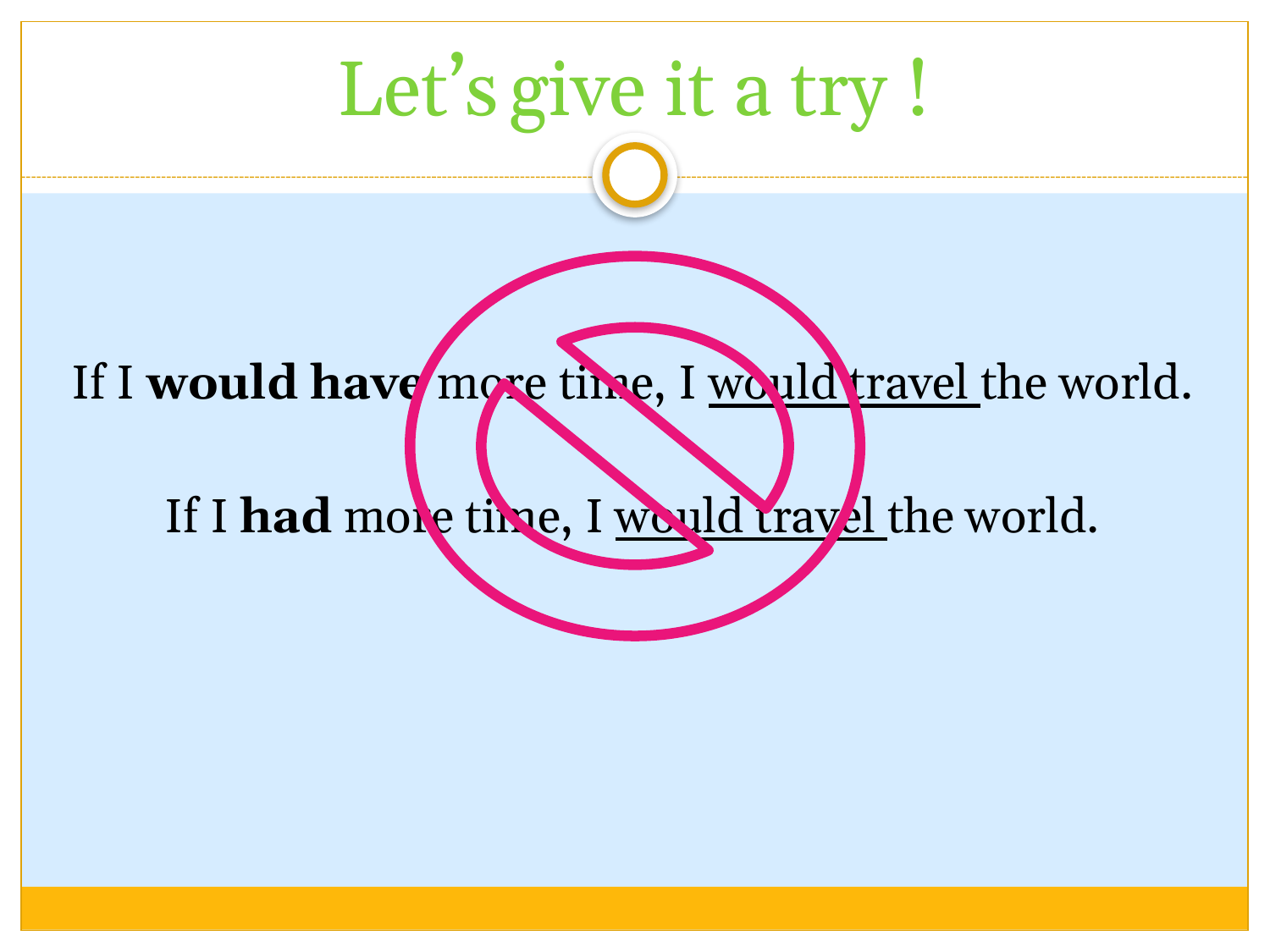

# Let’s give it a try !

If I would have more time, I would travel the world.

If I had more time, I would travel the world.